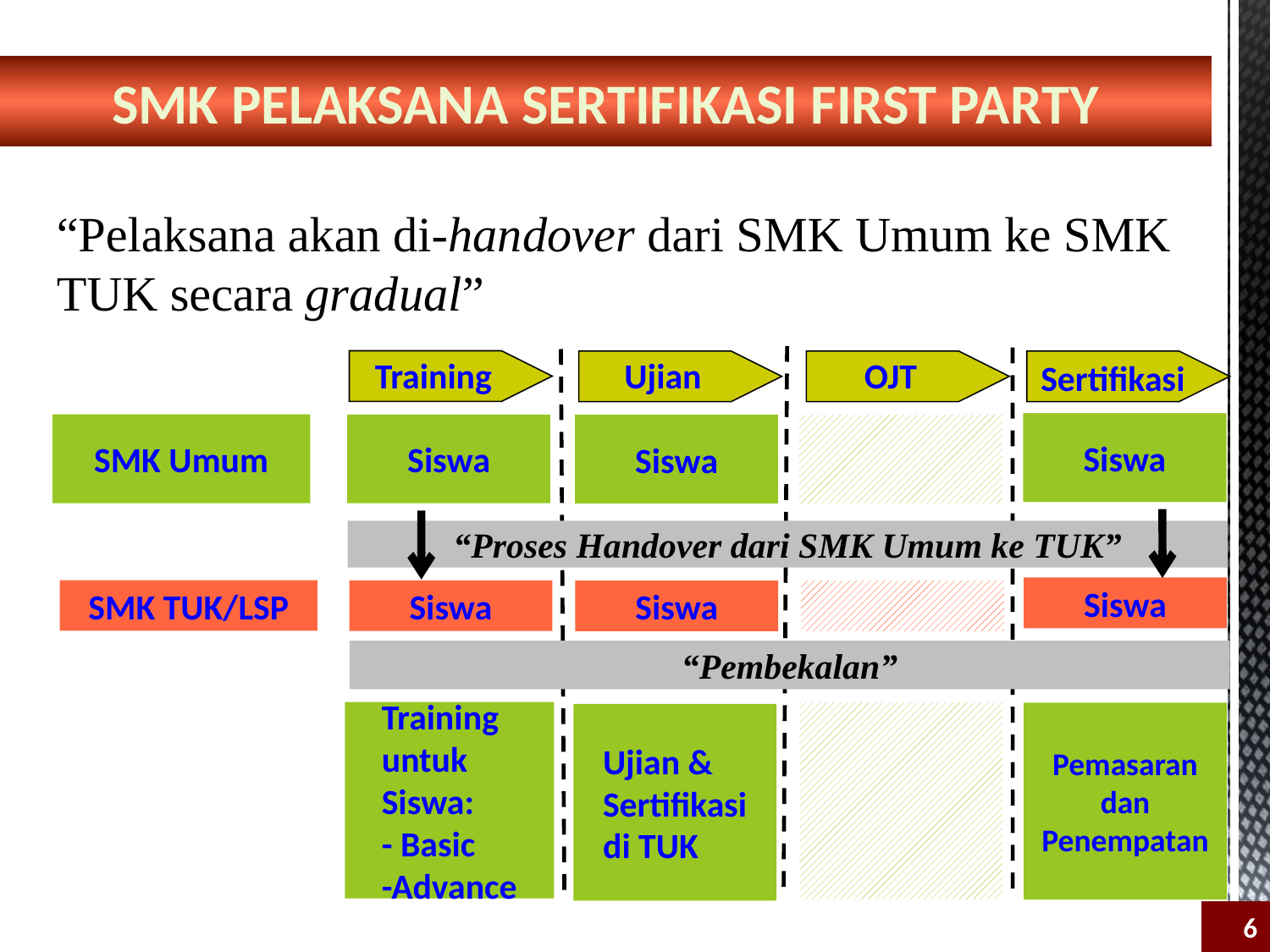

SMK PELAKSANA SERTIFIKASI FIRST PARTY
“Pelaksana akan di-handover dari SMK Umum ke SMK TUK secara gradual”
Training
Ujian
OJT
Sertifikasi

Instruktur
Siswa
SMK Umum
Siswa
Siswa

“Proses Handover dari SMK Umum ke TUK”

Siswa
SMK TUK/LSP
Siswa
Siswa

“Pembekalan”
Training untuk Siswa:
- Basic
-Advance

Pemasaran dan Penempatan
Ujian & Sertifikasi di TUK
6